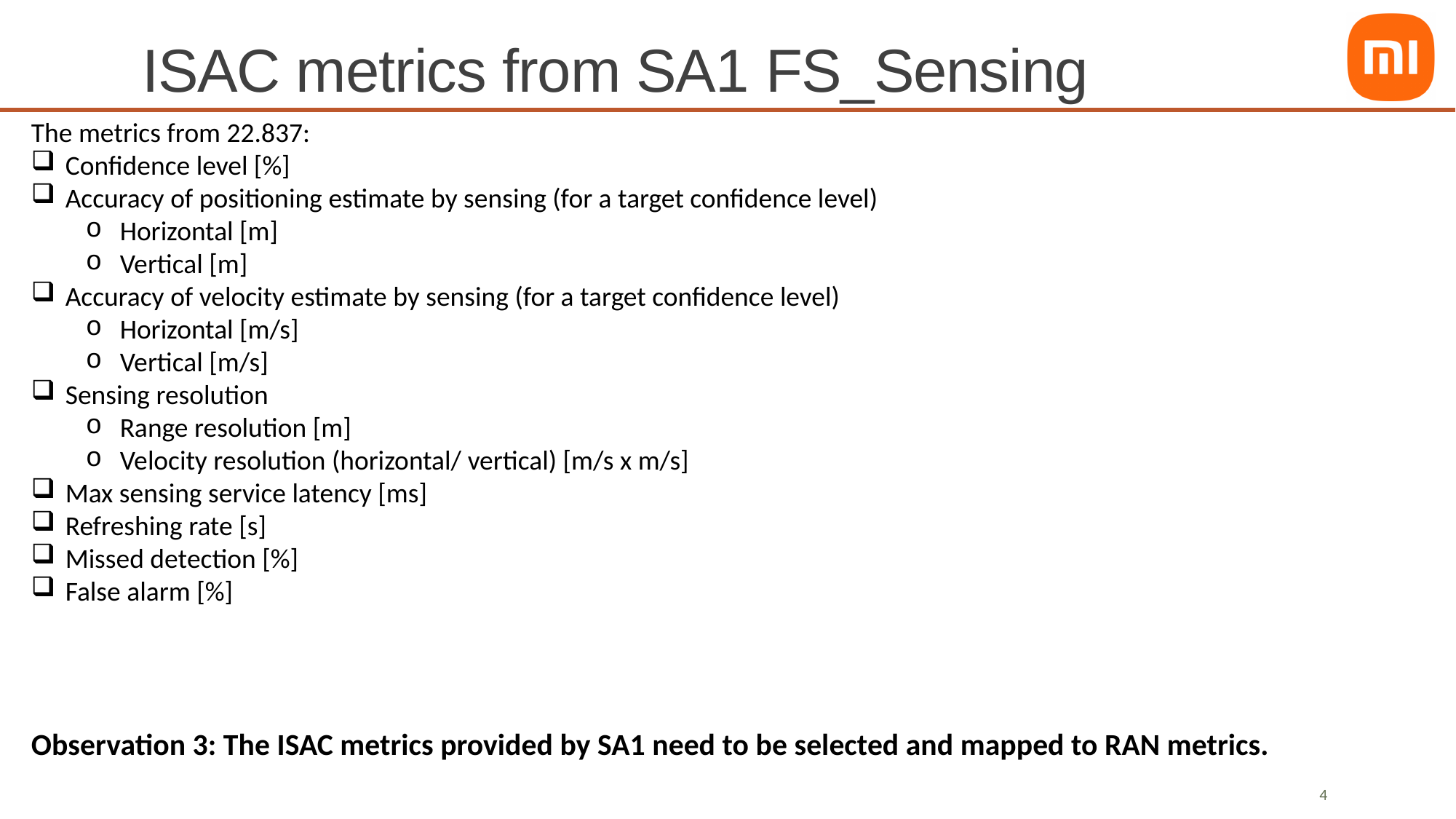

# ISAC metrics from SA1 FS_Sensing
The metrics from 22.837:
Confidence level [%]
Accuracy of positioning estimate by sensing (for a target confidence level)
Horizontal [m]
Vertical [m]
Accuracy of velocity estimate by sensing (for a target confidence level)
Horizontal [m/s]
Vertical [m/s]
Sensing resolution
Range resolution [m]
Velocity resolution (horizontal/ vertical) [m/s x m/s]
Max sensing service latency [ms]
Refreshing rate [s]
Missed detection [%]
False alarm [%]
Observation 3: The ISAC metrics provided by SA1 need to be selected and mapped to RAN metrics.